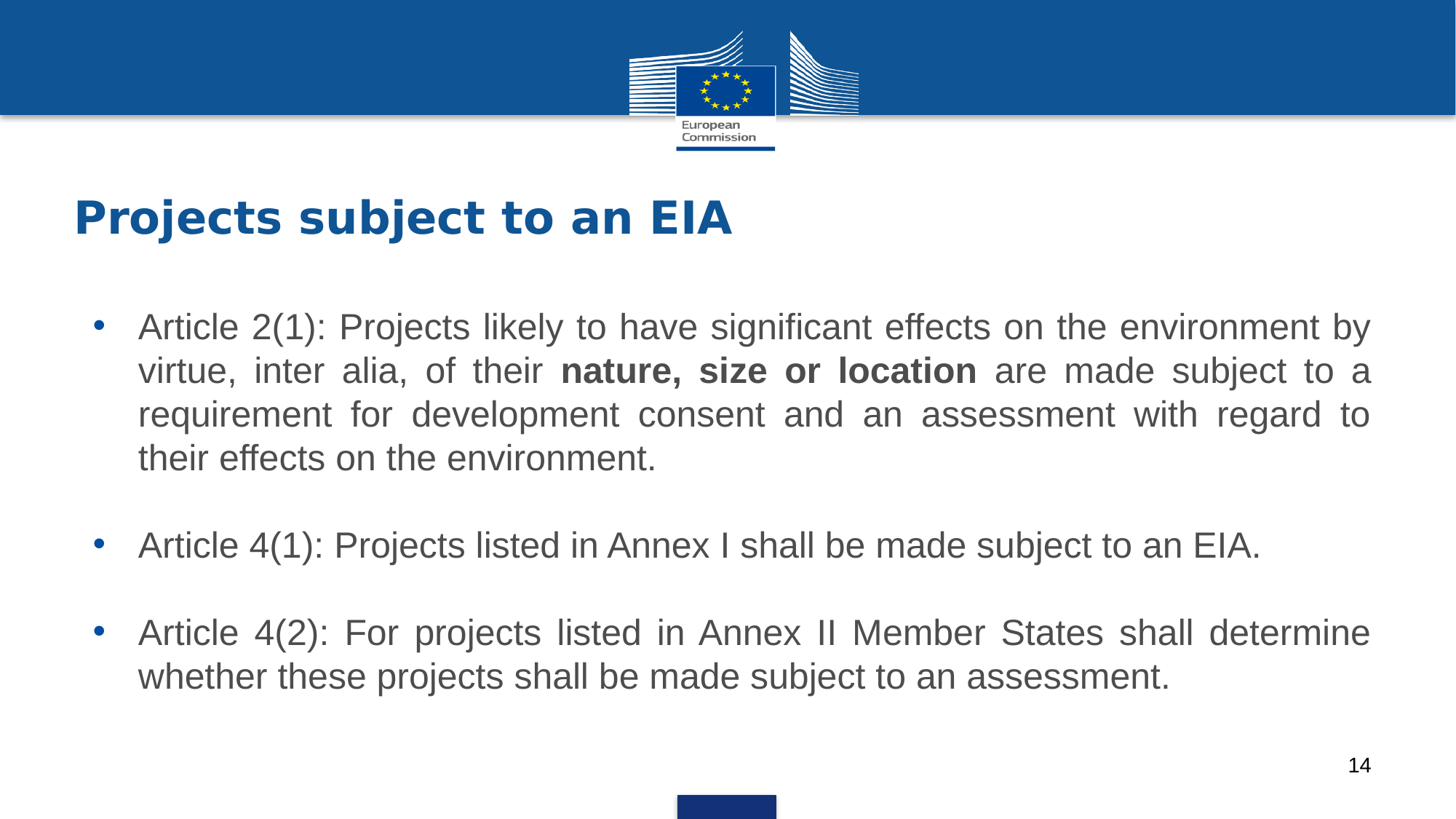

# Projects subject to an EIA
Article 2(1): Projects likely to have significant effects on the environment by virtue, inter alia, of their nature, size or location are made subject to a requirement for development consent and an assessment with regard to their effects on the environment.

Article 4(1): Projects listed in Annex I shall be made subject to an EIA.

Article 4(2): For projects listed in Annex II Member States shall determine whether these projects shall be made subject to an assessment.

14